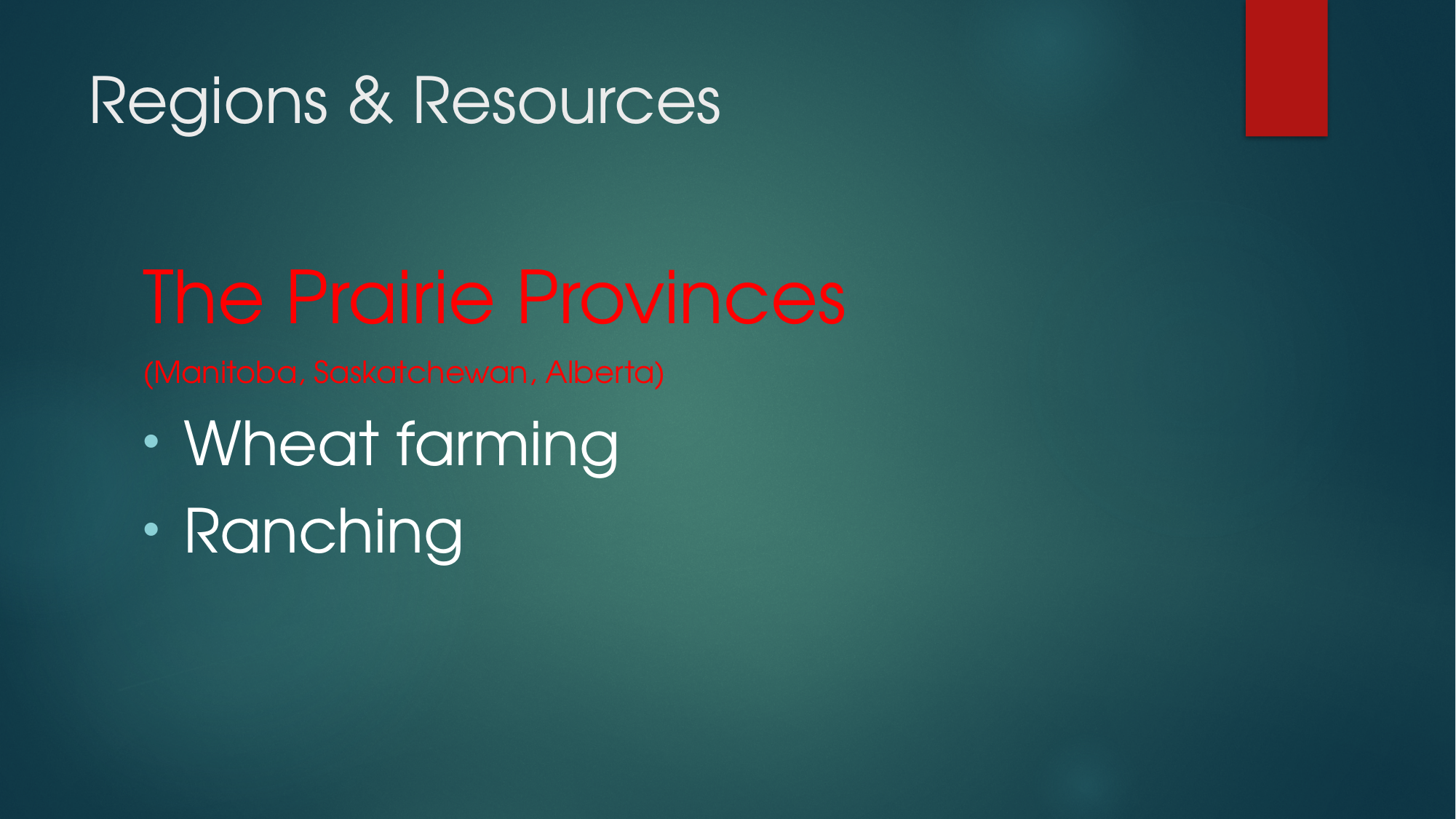

# Regions & Resources
The Prairie Provinces
(Manitoba, Saskatchewan, Alberta)
Wheat farming
Ranching